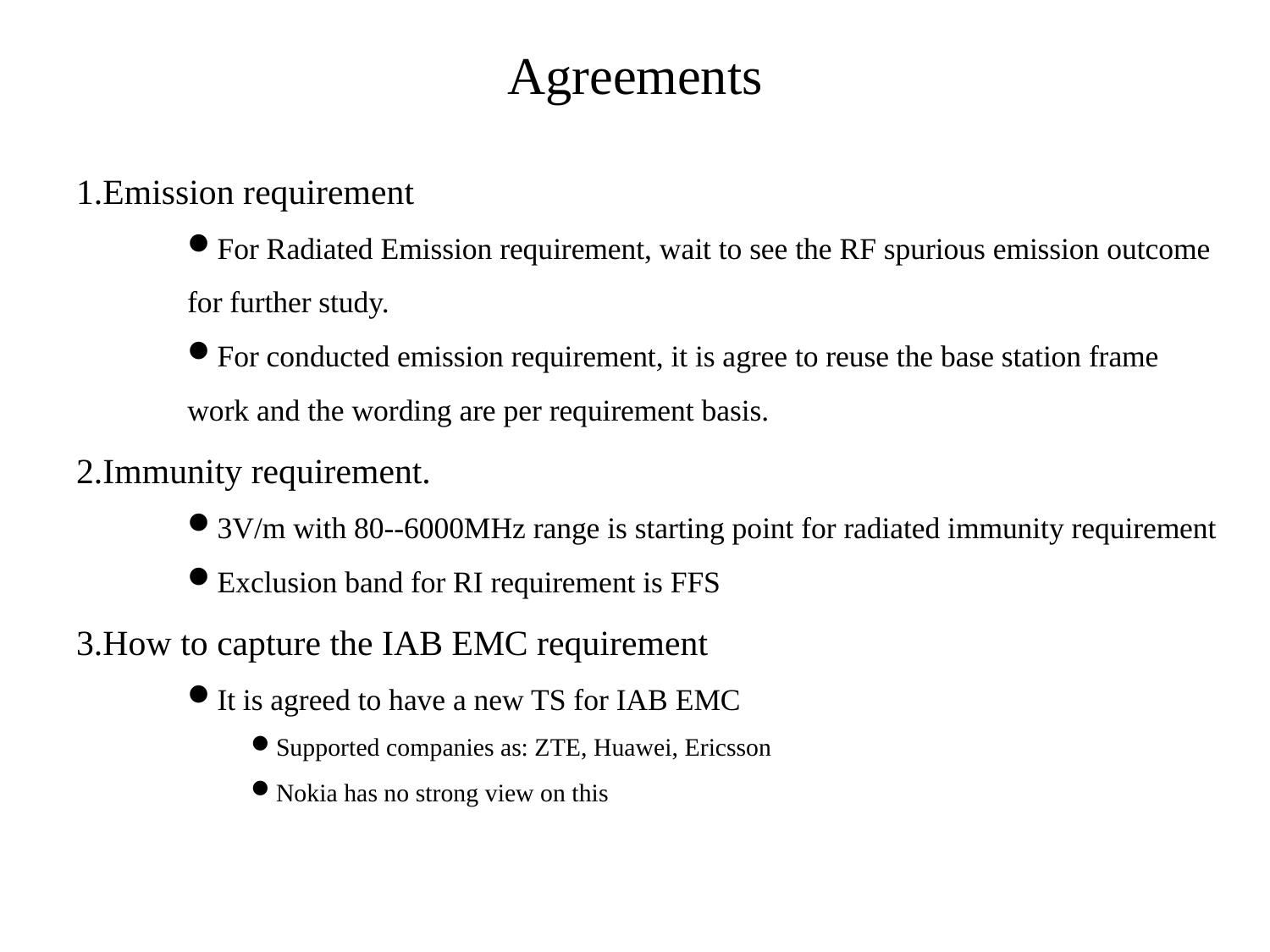

# Agreements
Emission requirement
For Radiated Emission requirement, wait to see the RF spurious emission outcome for further study.
For conducted emission requirement, it is agree to reuse the base station frame work and the wording are per requirement basis.
Immunity requirement.
3V/m with 80--6000MHz range is starting point for radiated immunity requirement
Exclusion band for RI requirement is FFS
How to capture the IAB EMC requirement
It is agreed to have a new TS for IAB EMC
Supported companies as: ZTE, Huawei, Ericsson
Nokia has no strong view on this